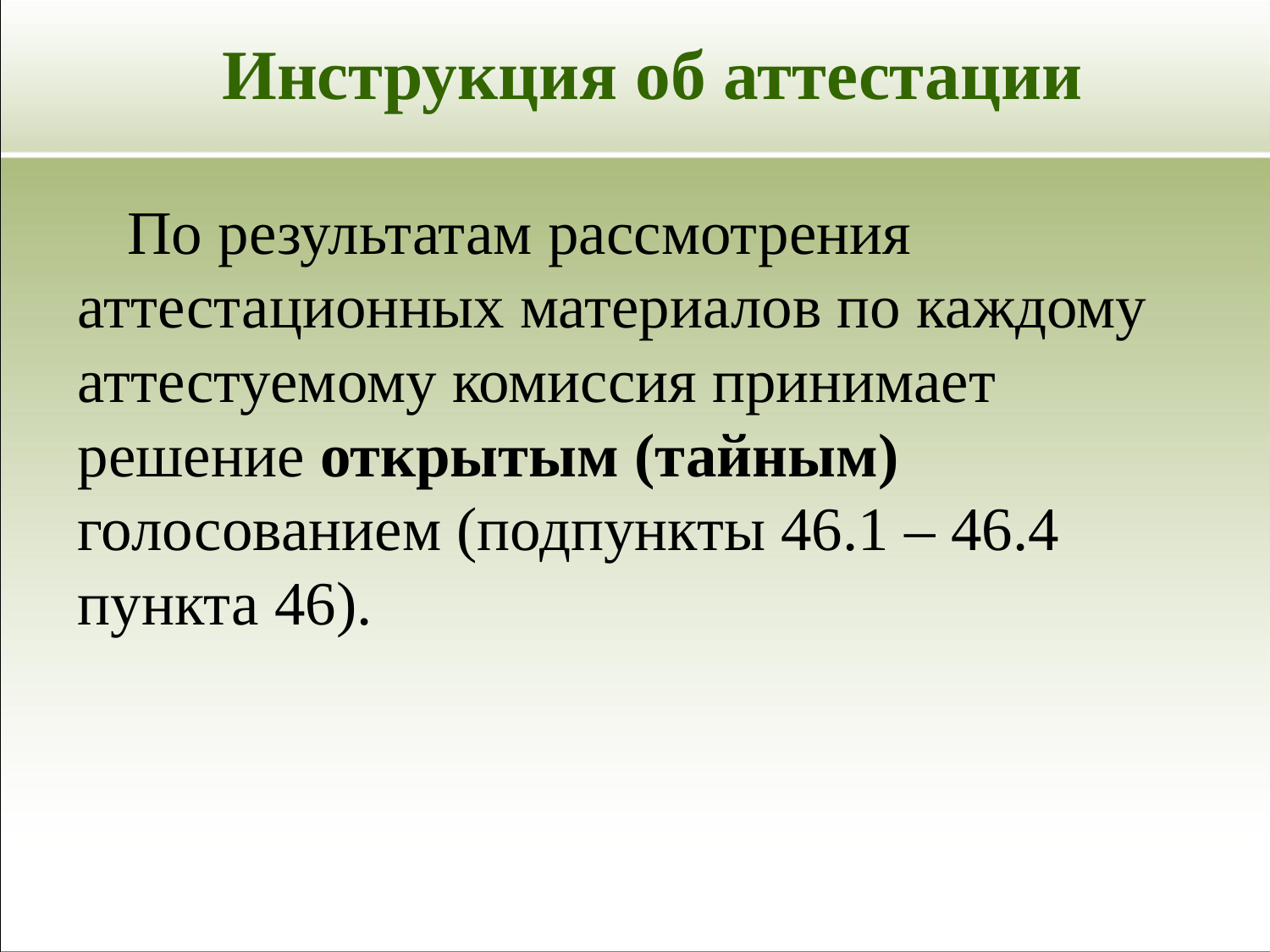

# Инструкция об аттестации
По результатам рассмотрения аттестационных материалов по каждому аттестуемому комиссия принимает решение открытым (тайным) голосованием (подпункты 46.1 – 46.4 пункта 46).